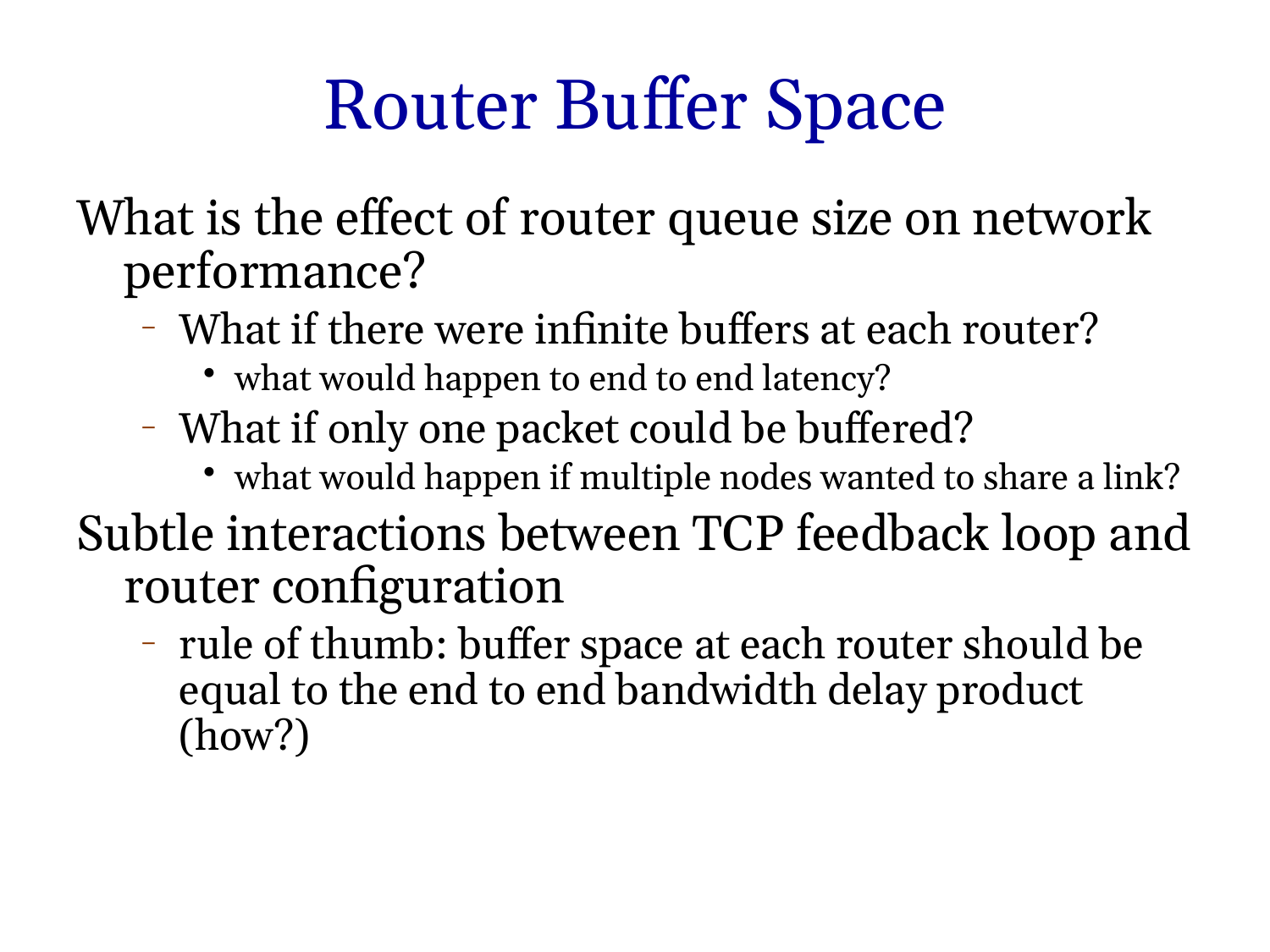

# Router Buffer Space
What is the effect of router queue size on network performance?
What if there were infinite buffers at each router?
what would happen to end to end latency?
What if only one packet could be buffered?
what would happen if multiple nodes wanted to share a link?
Subtle interactions between TCP feedback loop and router configuration
rule of thumb: buffer space at each router should be equal to the end to end bandwidth delay product (how?)